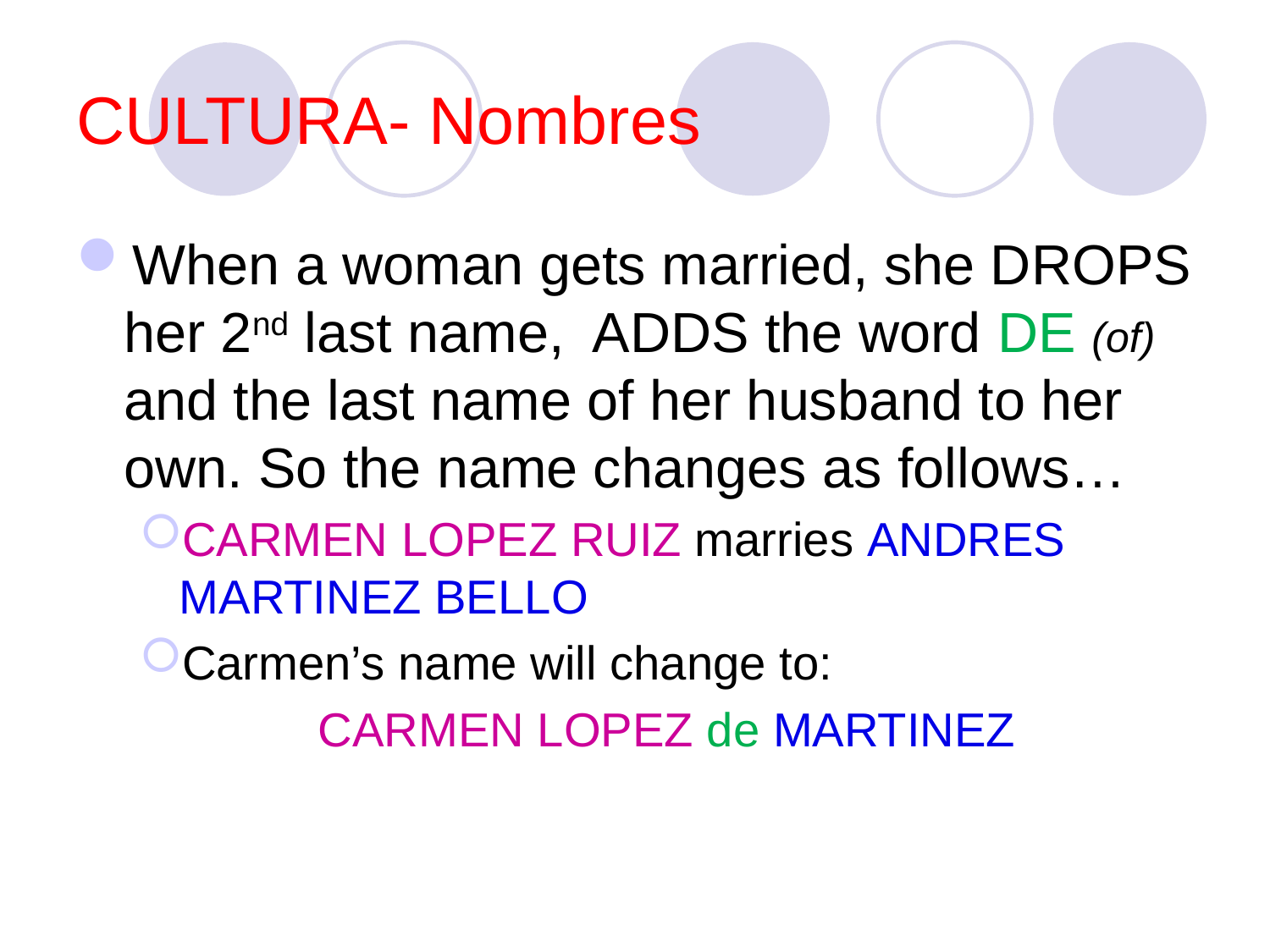

# CULTURA- Nombres
When a woman gets married, she DROPS her 2nd last name,  ADDS the word DE (of) and the last name of her husband to her own. So the name changes as follows…
CARMEN LOPEZ RUIZ marries ANDRES MARTINEZ BELLO
Carmen’s name will change to:
CARMEN LOPEZ de MARTINEZ